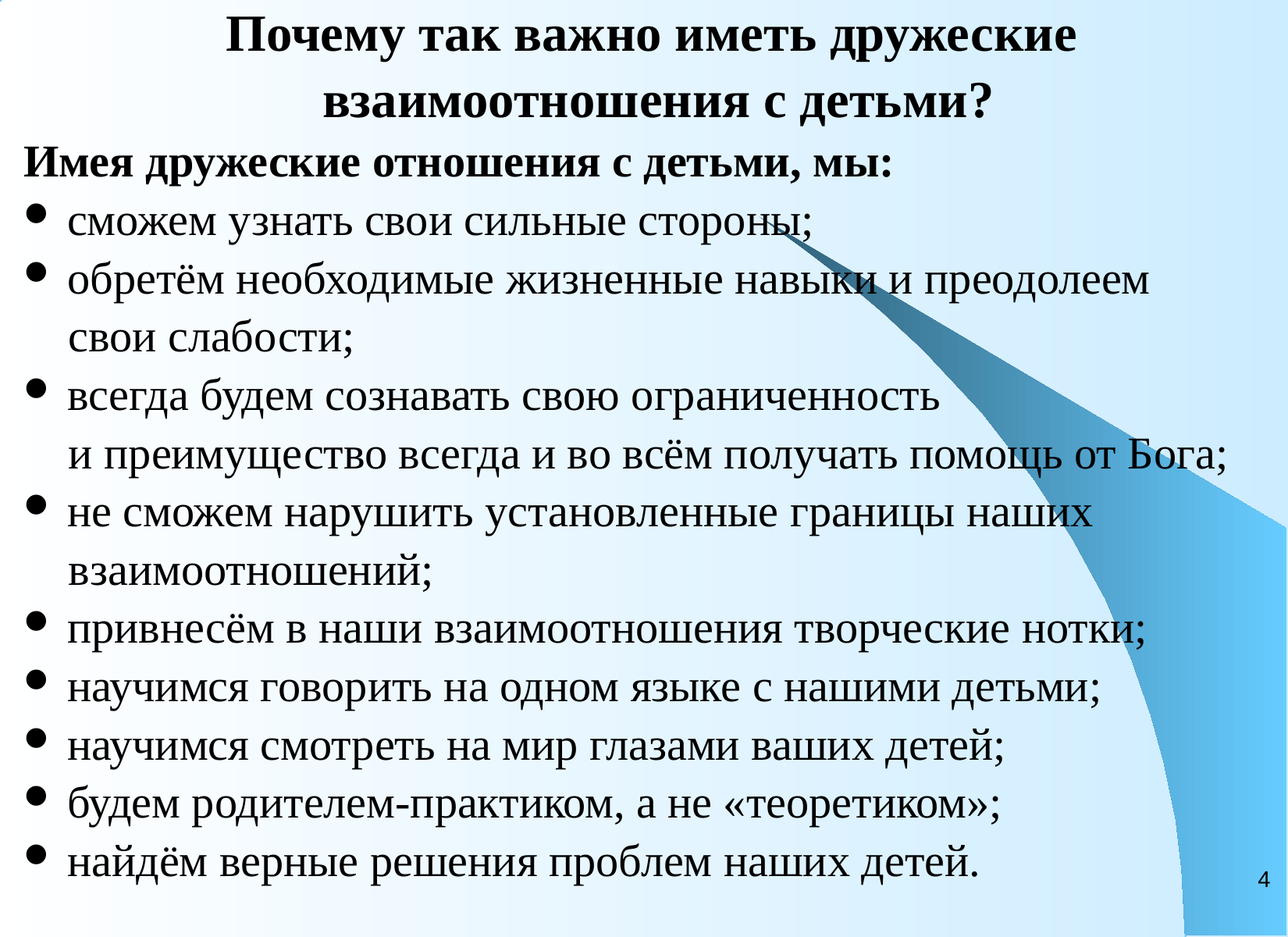

Почему так важно иметь дружеские
взаимоотношения с детьми?
Имея дружеские отношения с детьми, мы:
сможем узнать свои сильные стороны;
обретём необходимые жизненные навыки и преодолеем
    свои слабости;
всегда будем сознавать свою ограниченность
    и преимущество всегда и во всём получать помощь от Бога;
не сможем нарушить установленные границы наших
    взаимоотношений;
привнесём в наши взаимоотношения творческие нотки;
научимся говорить на одном языке с нашими детьми;
научимся смотреть на мир глазами ваших детей;
будем родителем-практиком, а не «теоретиком»;
найдём верные решения проблем наших детей.
4